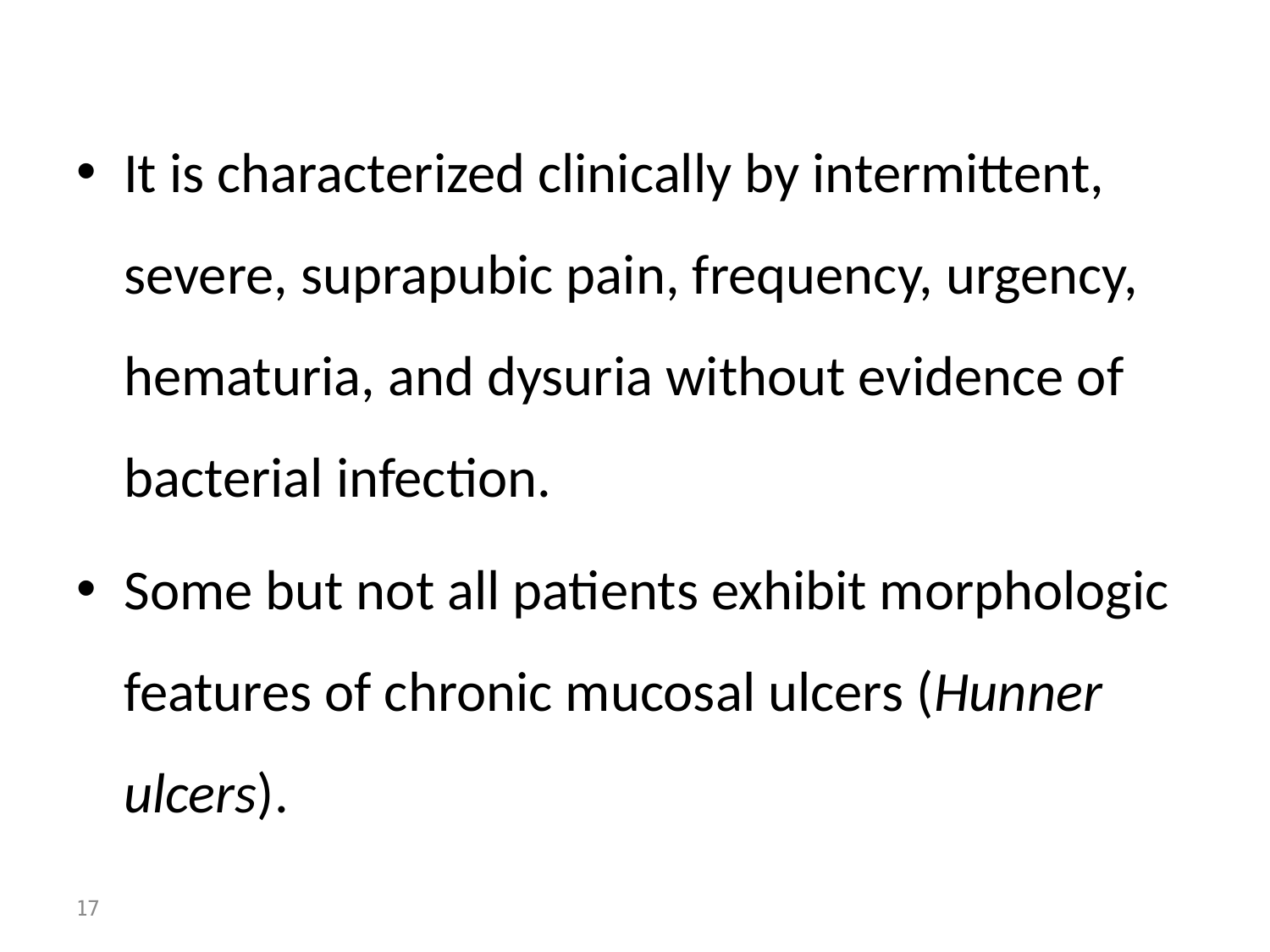

It is characterized clinically by intermittent, severe, suprapubic pain, frequency, urgency, hematuria, and dysuria without evidence of bacterial infection.
Some but not all patients exhibit morphologic features of chronic mucosal ulcers (Hunner ulcers).

17